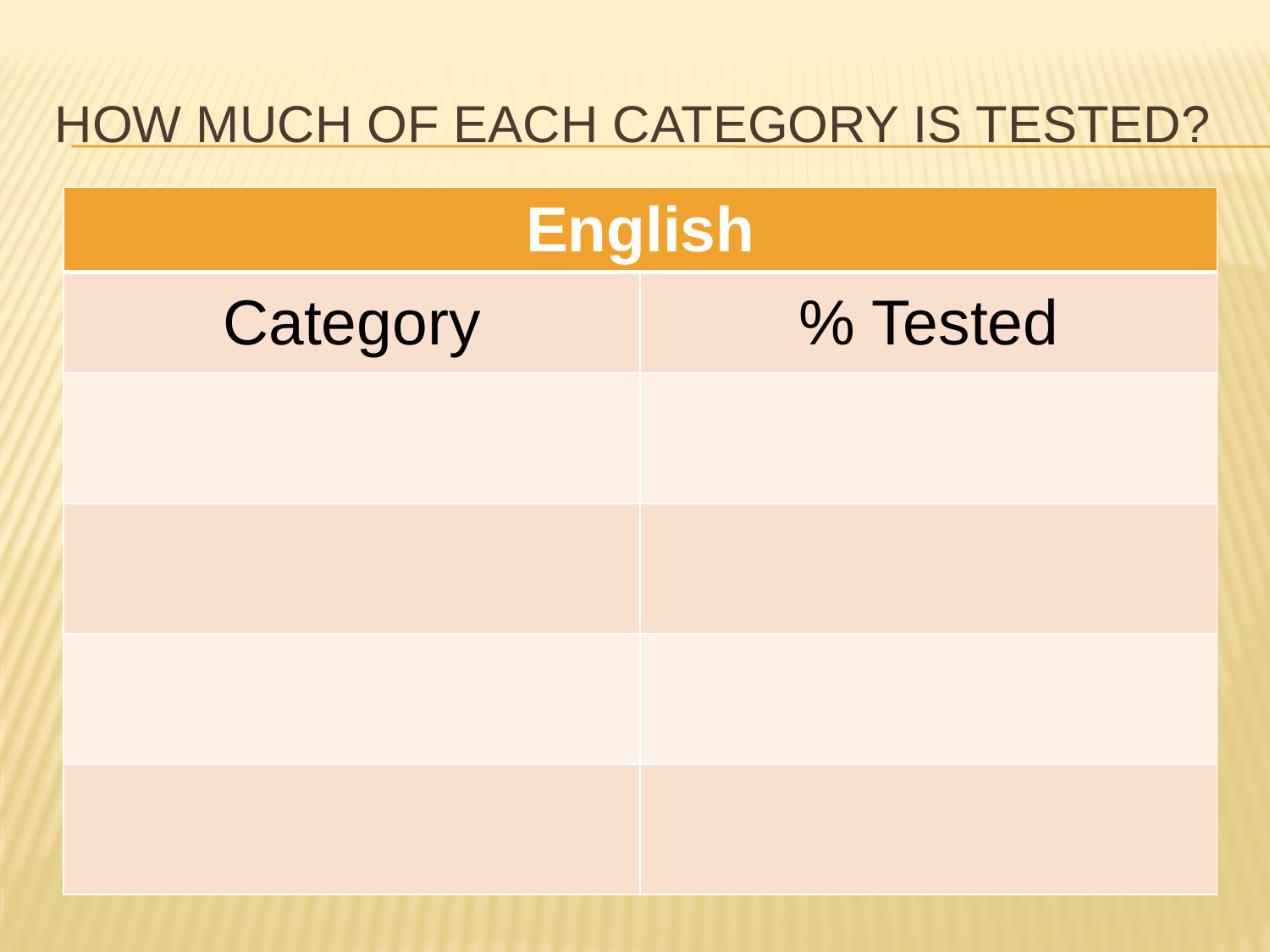

# How much of each category is tested?
| English |  |
| --- | --- |
| Category | % Tested |
|  |  |
|  |  |
|  |  |
|  |  |